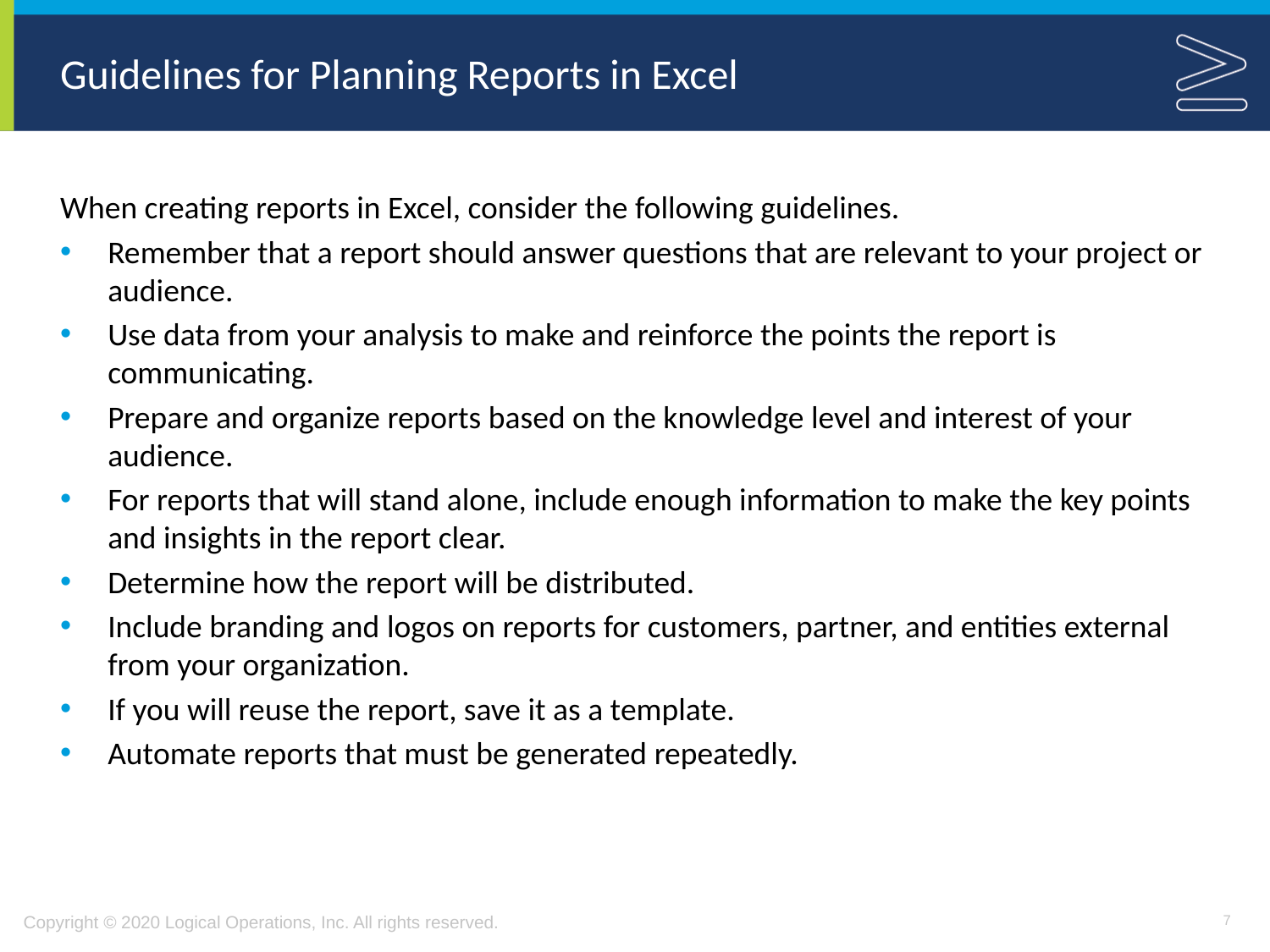

# Guidelines for Planning Reports in Excel
When creating reports in Excel, consider the following guidelines.
Remember that a report should answer questions that are relevant to your project or audience.
Use data from your analysis to make and reinforce the points the report is communicating.
Prepare and organize reports based on the knowledge level and interest of your audience.
For reports that will stand alone, include enough information to make the key points and insights in the report clear.
Determine how the report will be distributed.
Include branding and logos on reports for customers, partner, and entities external from your organization.
If you will reuse the report, save it as a template.
Automate reports that must be generated repeatedly.
7